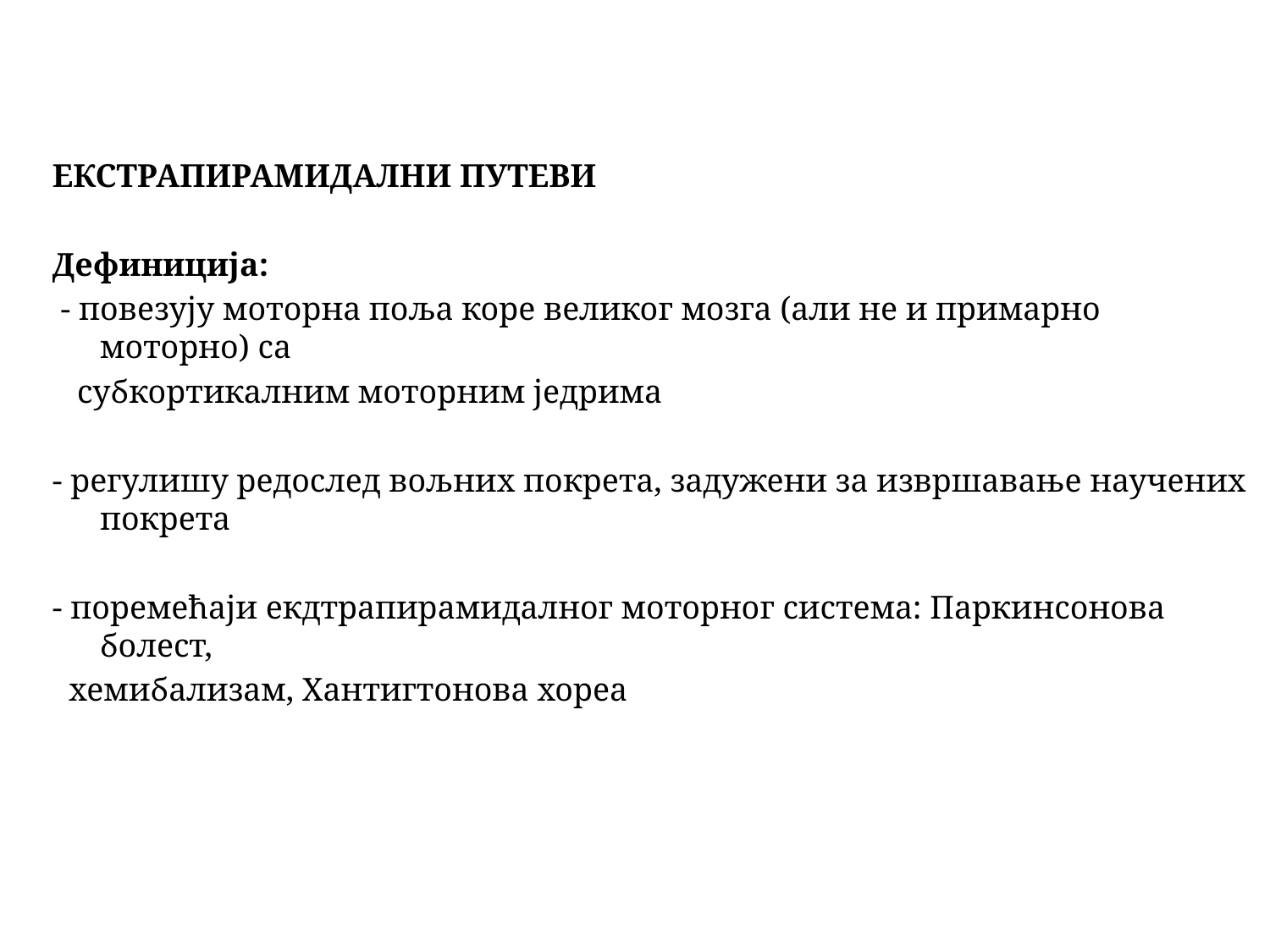

ЕКСТРАПИРАМИДАЛНИ ПУТЕВИ

Дефиниција:
 - повезују моторна поља коре великог мозга (али не и примарно моторно) са
   субкортикалним моторним једрима

- регулишу редослед вољних покрета, задужени за извршавање научених покрета

- поремећаји екдтрапирамидалног моторног система: Паркинсонова болест,
  хемибализам, Хантигтонова хореа